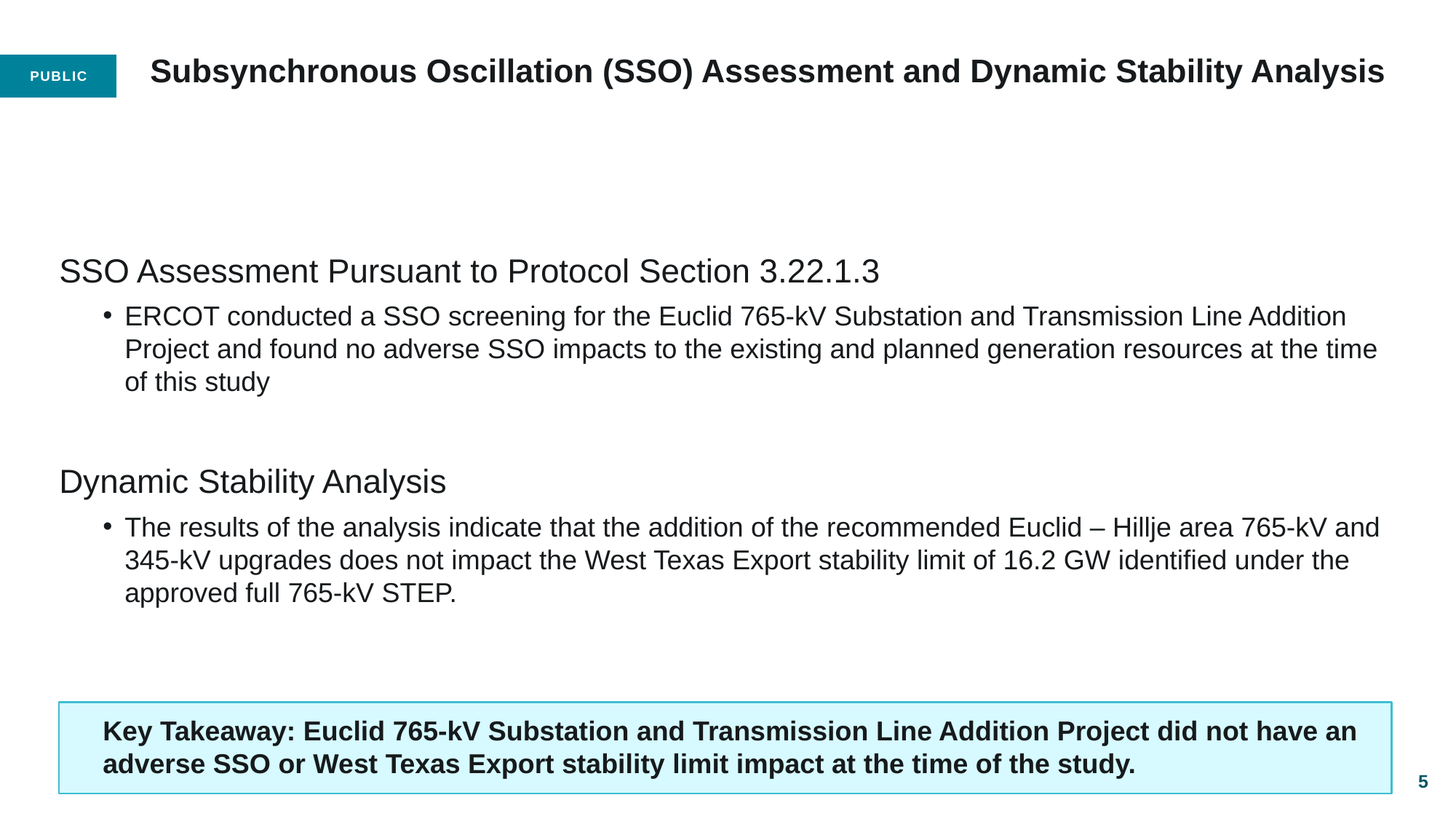

# Subsynchronous Oscillation (SSO) Assessment and Dynamic Stability Analysis

SSO Assessment Pursuant to Protocol Section 3.22.1.3
ERCOT conducted a SSO screening for the Euclid 765-kV Substation and Transmission Line Addition Project and found no adverse SSO impacts to the existing and planned generation resources at the time of this study

Dynamic Stability Analysis
The results of the analysis indicate that the addition of the recommended Euclid – Hillje area 765-kV and 345-kV upgrades does not impact the West Texas Export stability limit of 16.2 GW identified under the approved full 765-kV STEP.

Key Takeaway: Euclid 765-kV Substation and Transmission Line Addition Project did not have an adverse SSO or West Texas Export stability limit impact at the time of the study.
5